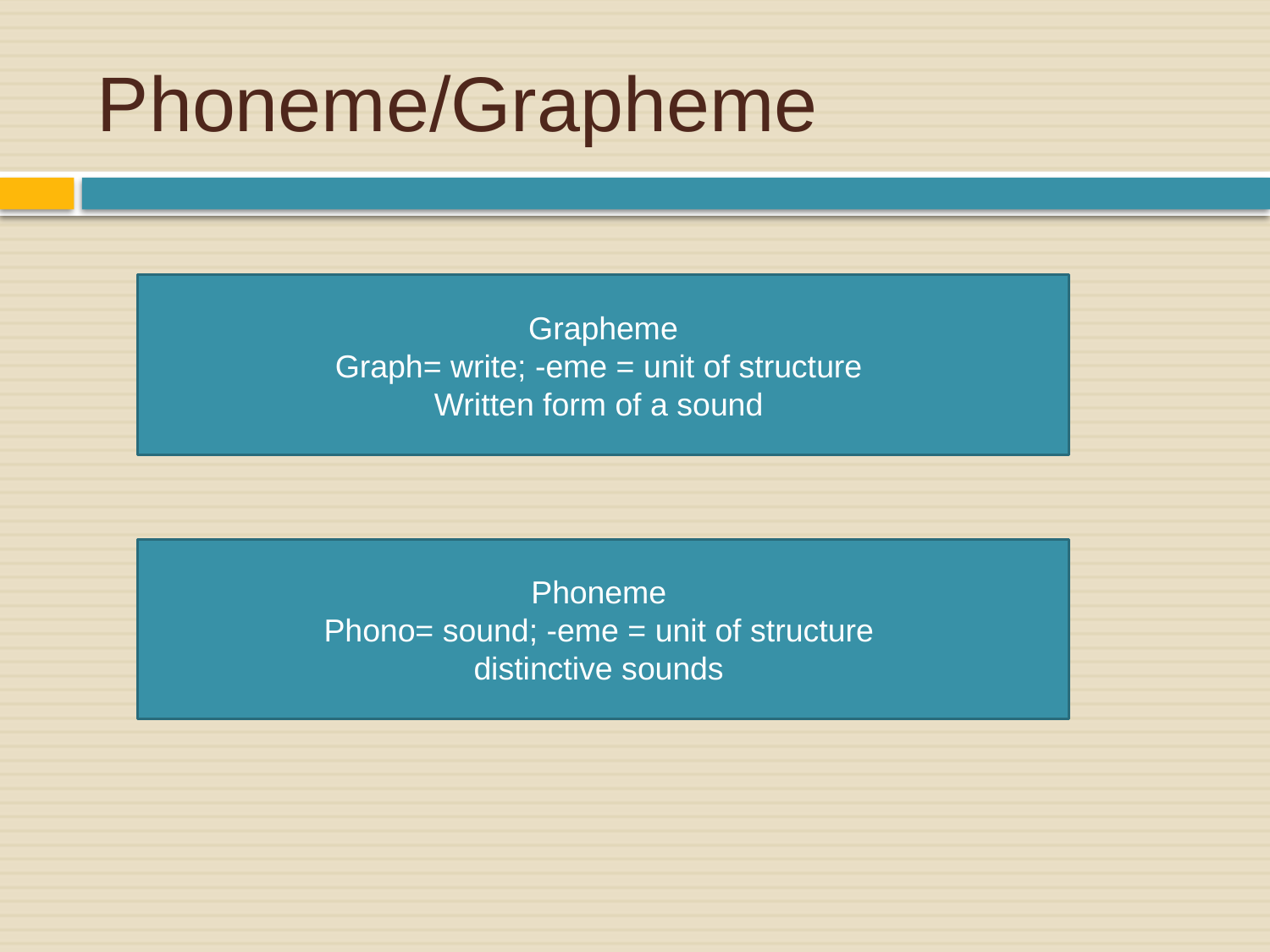

# Phoneme/Grapheme
Grapheme
Graph= write; -eme = unit of structure
Written form of a sound
Phoneme
Phono= sound; -eme = unit of structure
distinctive sounds